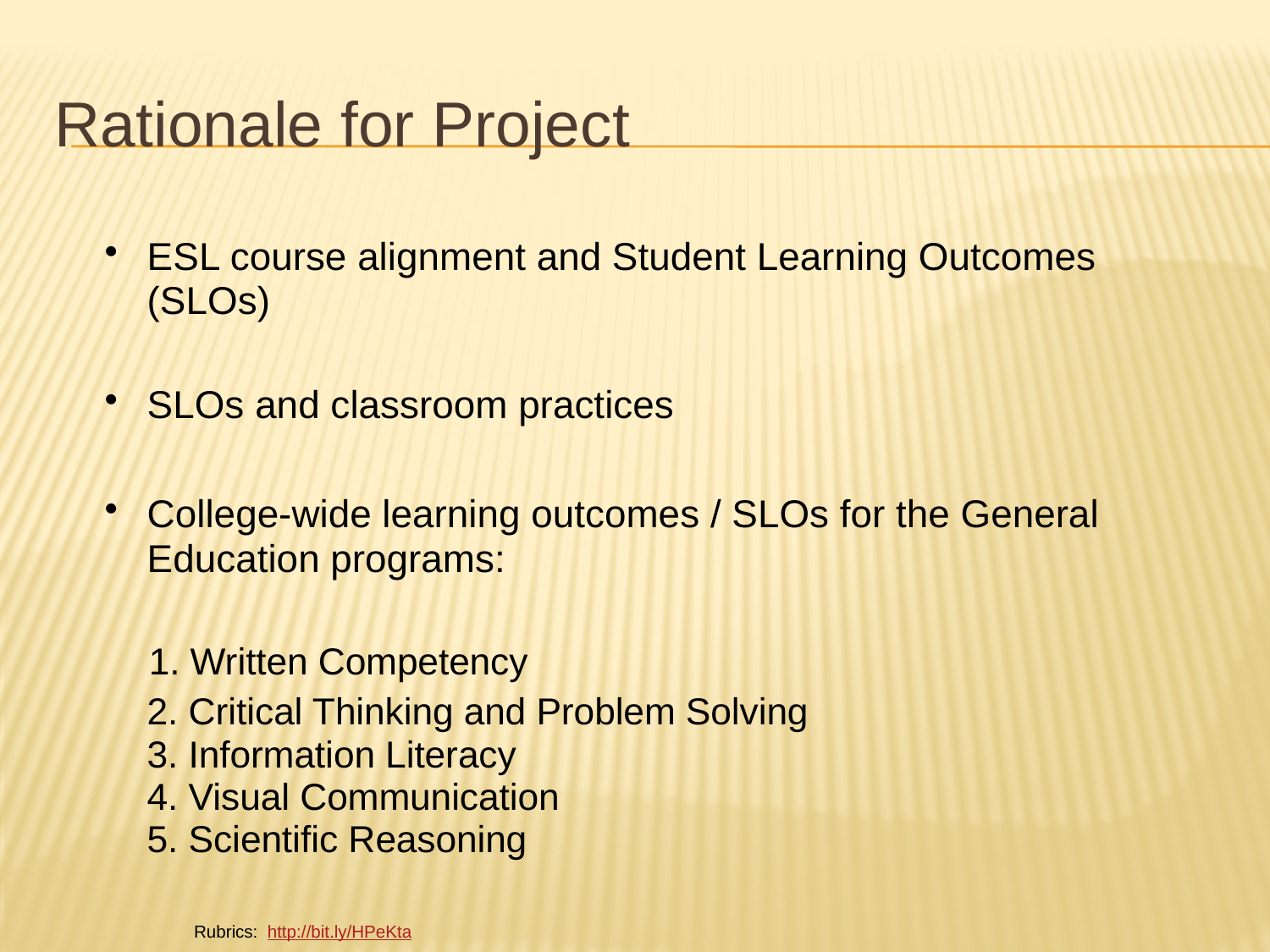

# Rationale for Project

ESL course alignment and Student Learning Outcomes (SLOs)

SLOs and classroom practices

College-wide learning outcomes / SLOs for the General Education programs:

    1. Written Competency
	2. Critical Thinking and Problem Solving
3. Information Literacy
4. Visual Communication
5. Scientific Reasoning

         	Rubrics:  http://bit.ly/HPeKta